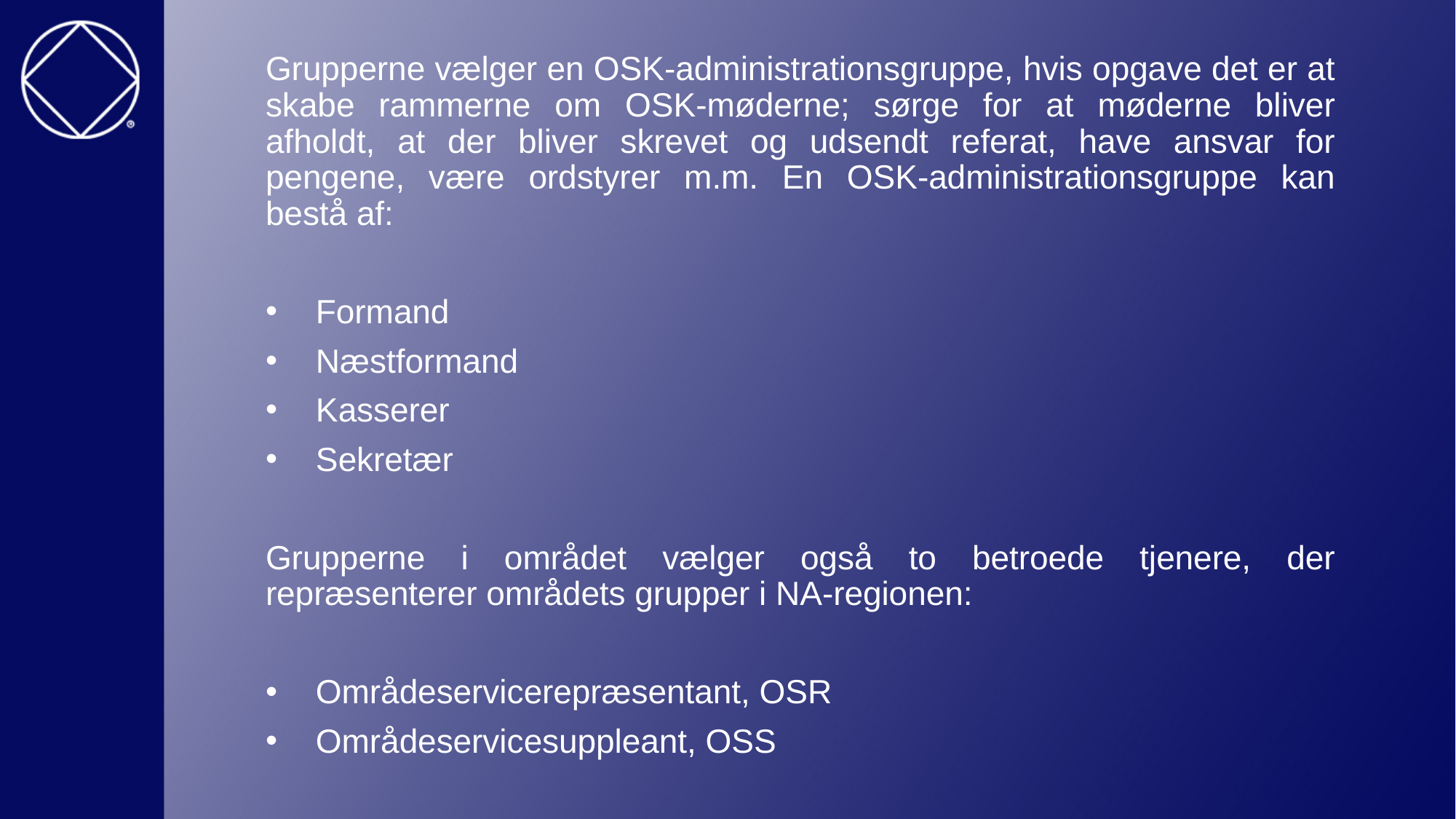

Grupperne vælger en OSK-administrationsgruppe, hvis opgave det er at skabe rammerne om OSK-møderne; sørge for at møderne bliver afholdt, at der bliver skrevet og udsendt referat, have ansvar for pengene, være ordstyrer m.m. En OSK-administrationsgruppe kan bestå af:

Formand
Næstformand
Kasserer
Sekretær

Grupperne i området vælger også to betroede tjenere, der repræsenterer områdets grupper i NA-regionen:

Områdeservicerepræsentant, OSR
Områdeservicesuppleant, OSS